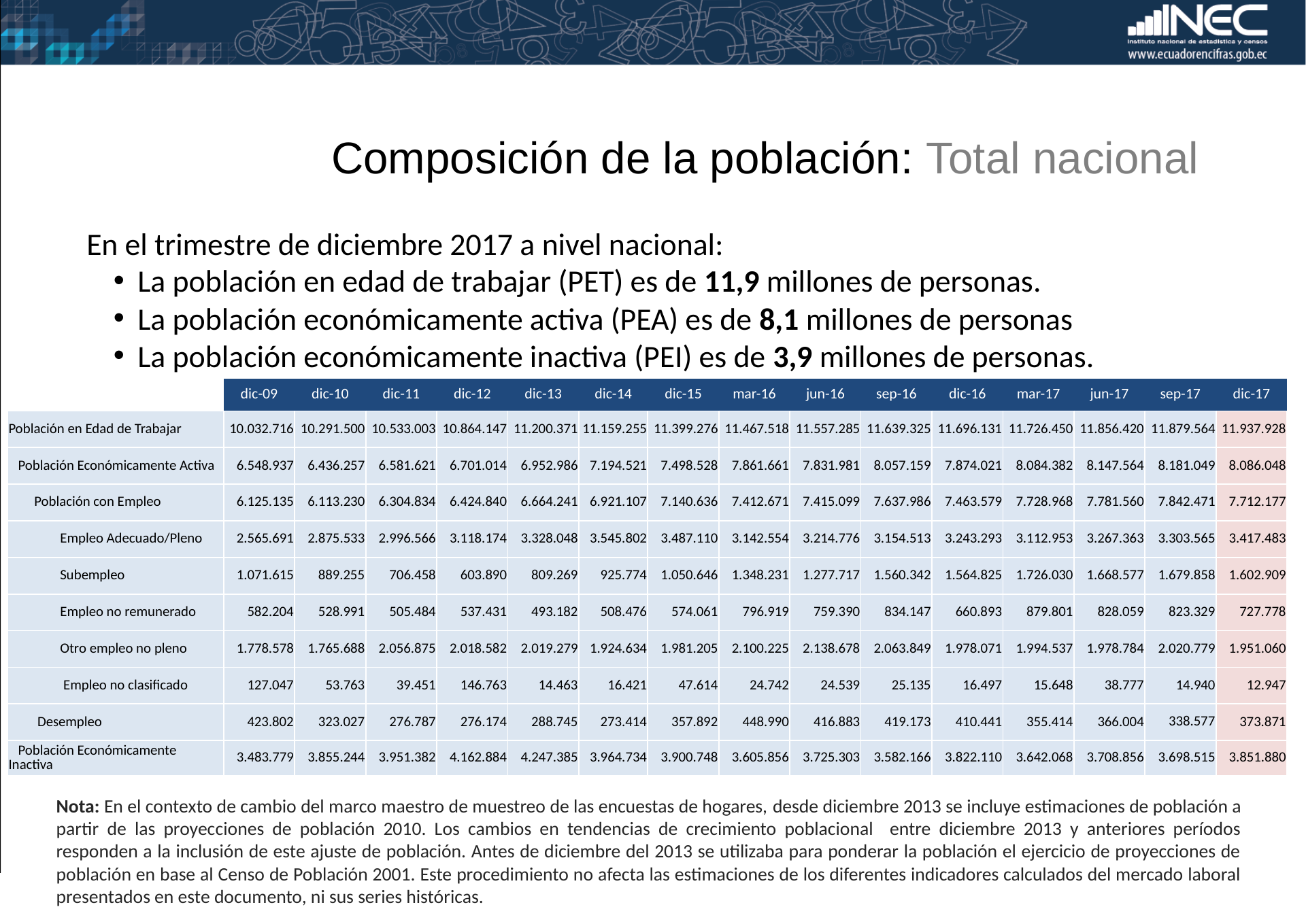

Composición de la población: Total nacional
En el trimestre de diciembre 2017 a nivel nacional:
La población en edad de trabajar (PET) es de 11,9 millones de personas.
La población económicamente activa (PEA) es de 8,1 millones de personas
La población económicamente inactiva (PEI) es de 3,9 millones de personas.
|  | dic-09 | dic-10 | dic-11 | dic-12 | dic-13 | dic-14 | dic-15 | mar-16 | jun-16 | sep-16 | dic-16 | mar-17 | jun-17 | sep-17 | dic-17 |
| --- | --- | --- | --- | --- | --- | --- | --- | --- | --- | --- | --- | --- | --- | --- | --- |
| Población en Edad de Trabajar | 10.032.716 | 10.291.500 | 10.533.003 | 10.864.147 | 11.200.371 | 11.159.255 | 11.399.276 | 11.467.518 | 11.557.285 | 11.639.325 | 11.696.131 | 11.726.450 | 11.856.420 | 11.879.564 | 11.937.928 |
| Población Económicamente Activa | 6.548.937 | 6.436.257 | 6.581.621 | 6.701.014 | 6.952.986 | 7.194.521 | 7.498.528 | 7.861.661 | 7.831.981 | 8.057.159 | 7.874.021 | 8.084.382 | 8.147.564 | 8.181.049 | 8.086.048 |
| Población con Empleo | 6.125.135 | 6.113.230 | 6.304.834 | 6.424.840 | 6.664.241 | 6.921.107 | 7.140.636 | 7.412.671 | 7.415.099 | 7.637.986 | 7.463.579 | 7.728.968 | 7.781.560 | 7.842.471 | 7.712.177 |
| Empleo Adecuado/Pleno | 2.565.691 | 2.875.533 | 2.996.566 | 3.118.174 | 3.328.048 | 3.545.802 | 3.487.110 | 3.142.554 | 3.214.776 | 3.154.513 | 3.243.293 | 3.112.953 | 3.267.363 | 3.303.565 | 3.417.483 |
| Subempleo | 1.071.615 | 889.255 | 706.458 | 603.890 | 809.269 | 925.774 | 1.050.646 | 1.348.231 | 1.277.717 | 1.560.342 | 1.564.825 | 1.726.030 | 1.668.577 | 1.679.858 | 1.602.909 |
| Empleo no remunerado | 582.204 | 528.991 | 505.484 | 537.431 | 493.182 | 508.476 | 574.061 | 796.919 | 759.390 | 834.147 | 660.893 | 879.801 | 828.059 | 823.329 | 727.778 |
| Otro empleo no pleno | 1.778.578 | 1.765.688 | 2.056.875 | 2.018.582 | 2.019.279 | 1.924.634 | 1.981.205 | 2.100.225 | 2.138.678 | 2.063.849 | 1.978.071 | 1.994.537 | 1.978.784 | 2.020.779 | 1.951.060 |
| Empleo no clasificado | 127.047 | 53.763 | 39.451 | 146.763 | 14.463 | 16.421 | 47.614 | 24.742 | 24.539 | 25.135 | 16.497 | 15.648 | 38.777 | 14.940 | 12.947 |
| Desempleo | 423.802 | 323.027 | 276.787 | 276.174 | 288.745 | 273.414 | 357.892 | 448.990 | 416.883 | 419.173 | 410.441 | 355.414 | 366.004 | 338.577 | 373.871 |
| Población Económicamente Inactiva | 3.483.779 | 3.855.244 | 3.951.382 | 4.162.884 | 4.247.385 | 3.964.734 | 3.900.748 | 3.605.856 | 3.725.303 | 3.582.166 | 3.822.110 | 3.642.068 | 3.708.856 | 3.698.515 | 3.851.880 |
Nota: En el contexto de cambio del marco maestro de muestreo de las encuestas de hogares, desde diciembre 2013 se incluye estimaciones de población a partir de las proyecciones de población 2010. Los cambios en tendencias de crecimiento poblacional  entre diciembre 2013 y anteriores períodos responden a la inclusión de este ajuste de población. Antes de diciembre del 2013 se utilizaba para ponderar la población el ejercicio de proyecciones de población en base al Censo de Población 2001. Este procedimiento no afecta las estimaciones de los diferentes indicadores calculados del mercado laboral presentados en este documento, ni sus series históricas.